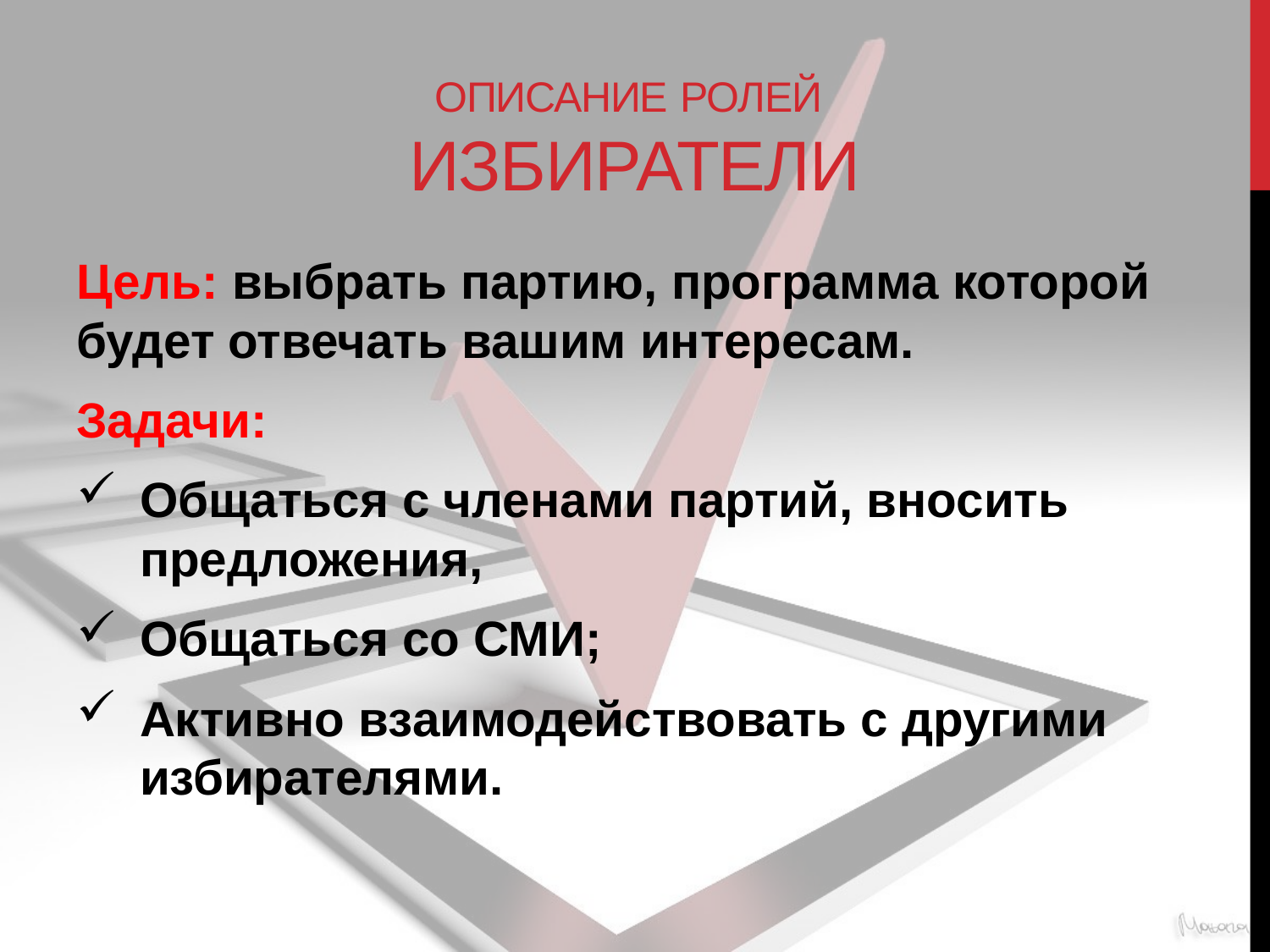

# Описание ролей Избиратели
Цель: выбрать партию, программа которой будет отвечать вашим интересам.
Задачи:
Общаться с членами партий, вносить предложения,
Общаться со СМИ;
Активно взаимодействовать с другими избирателями.